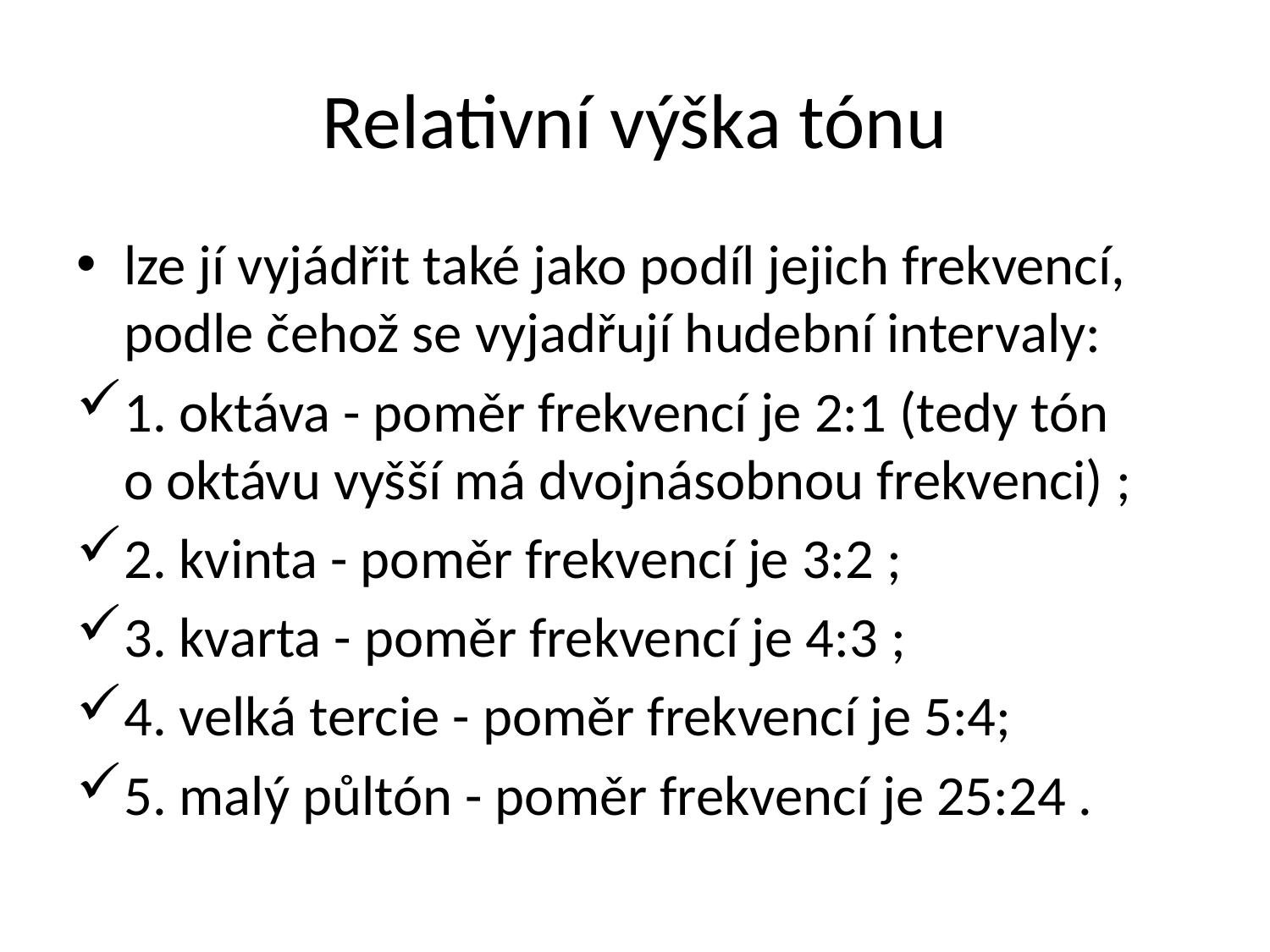

# Relativní výška tónu
lze jí vyjádřit také jako podíl jejich frekvencí, podle čehož se vyjadřují hudební intervaly:
1. oktáva - poměr frekvencí je 2:1 (tedy tón o oktávu vyšší má dvojnásobnou frekvenci) ;
2. kvinta - poměr frekvencí je 3:2 ;
3. kvarta - poměr frekvencí je 4:3 ;
4. velká tercie - poměr frekvencí je 5:4;
5. malý půltón - poměr frekvencí je 25:24 .